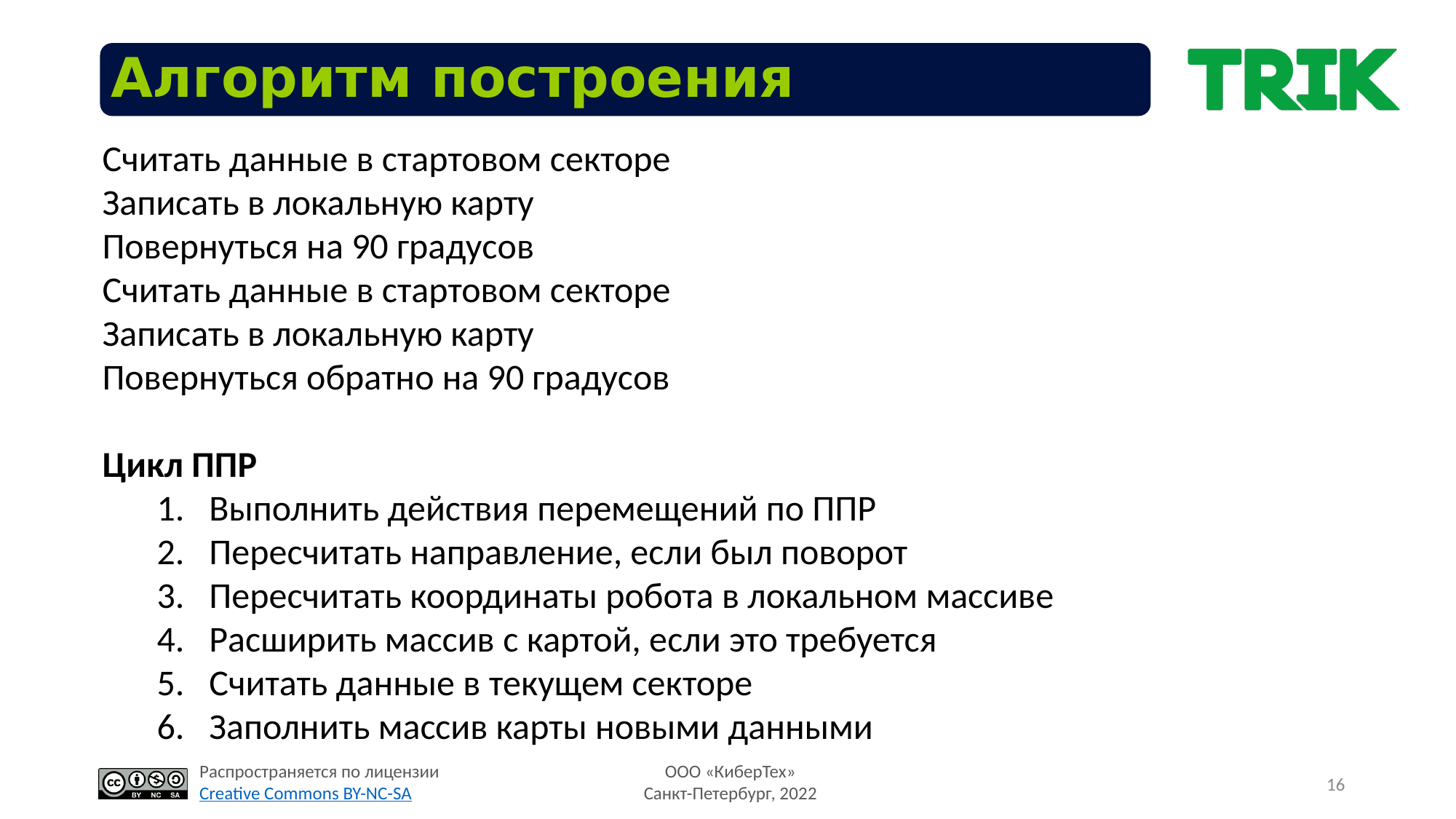

Алгоритм построения
Считать данные в стартовом секторе
Записать в локальную карту
Повернуться на 90 градусов
Считать данные в стартовом секторе
Записать в локальную карту
Повернуться обратно на 90 градусов

Цикл ППР
Выполнить действия перемещений по ППР
Пересчитать направление, если был поворот
Пересчитать координаты робота в локальном массиве
Расширить массив c картой, если это требуется
Считать данные в текущем секторе
Заполнить массив карты новыми данными

16